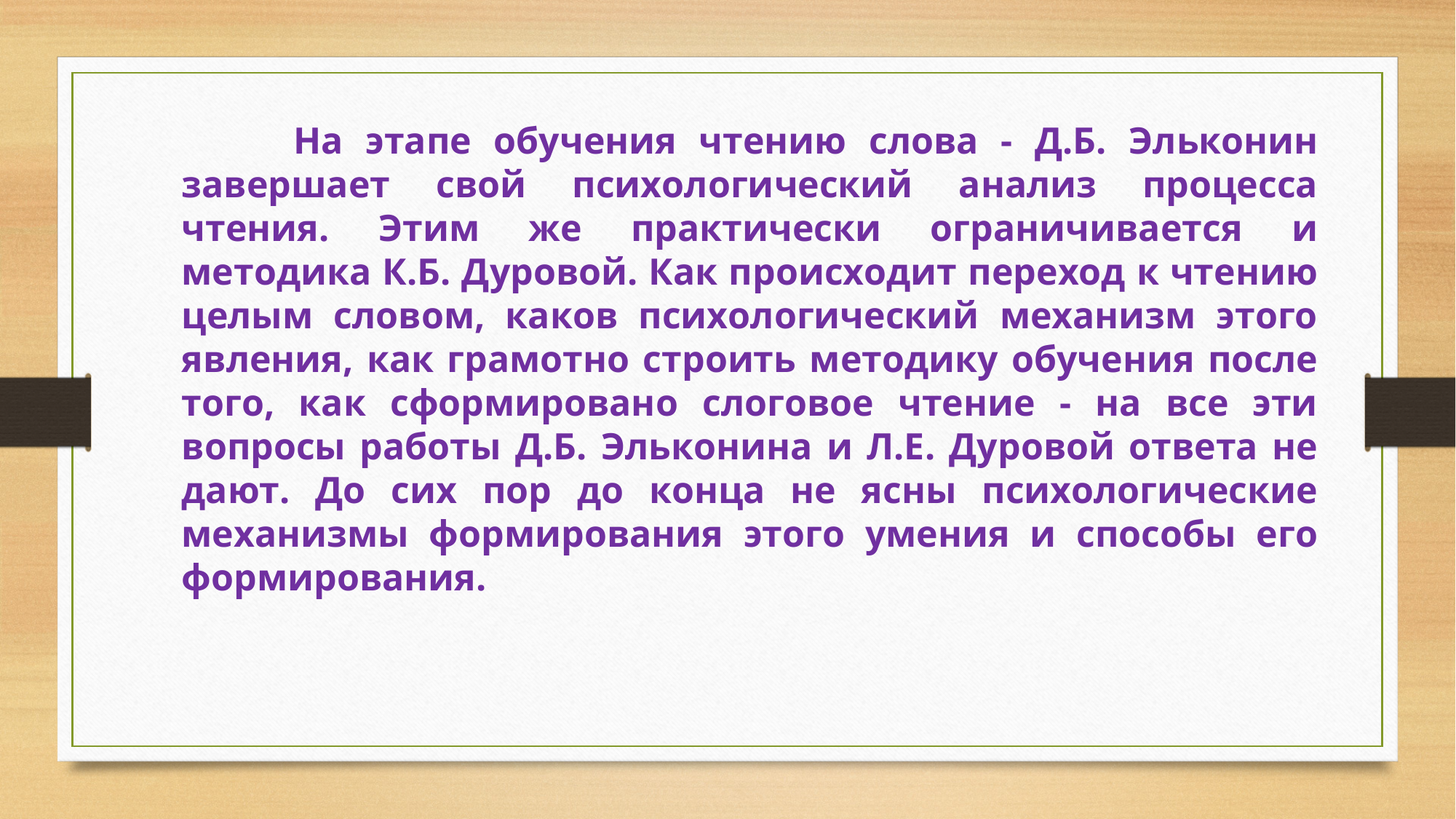

На этапе обучения чтению слова - Д.Б. Эльконин завершает свой психологический анализ процесса чтения. Этим же практически ограничивается и методика К.Б. Дуровой. Как происходит переход к чтению целым словом, каков психологический механизм этого явления, как грамотно строить методику обучения после того, как сформировано слоговое чтение - на все эти вопросы работы Д.Б. Эльконина и Л.Е. Дуровой ответа не дают. До сих пор до конца не ясны психологические механизмы формирования этого умения и способы его формирования.